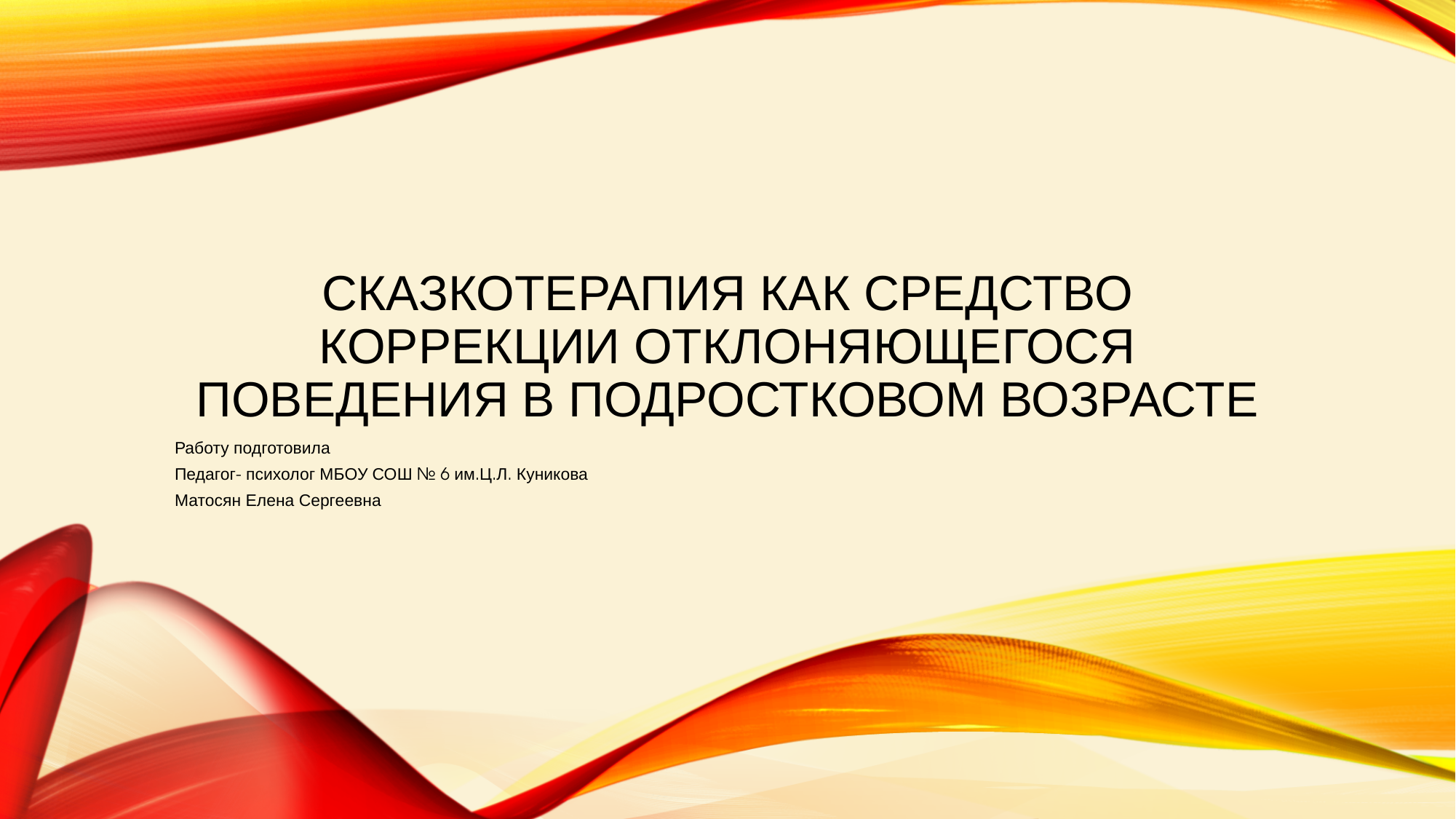

# Сказкотерапия как средство коррекции отклоняющегося поведения в подростковом возрасте
Работу подготовила
Педагог- психолог МБОУ СОШ № 6 им.Ц.Л. Куникова
Матосян Елена Сергеевна